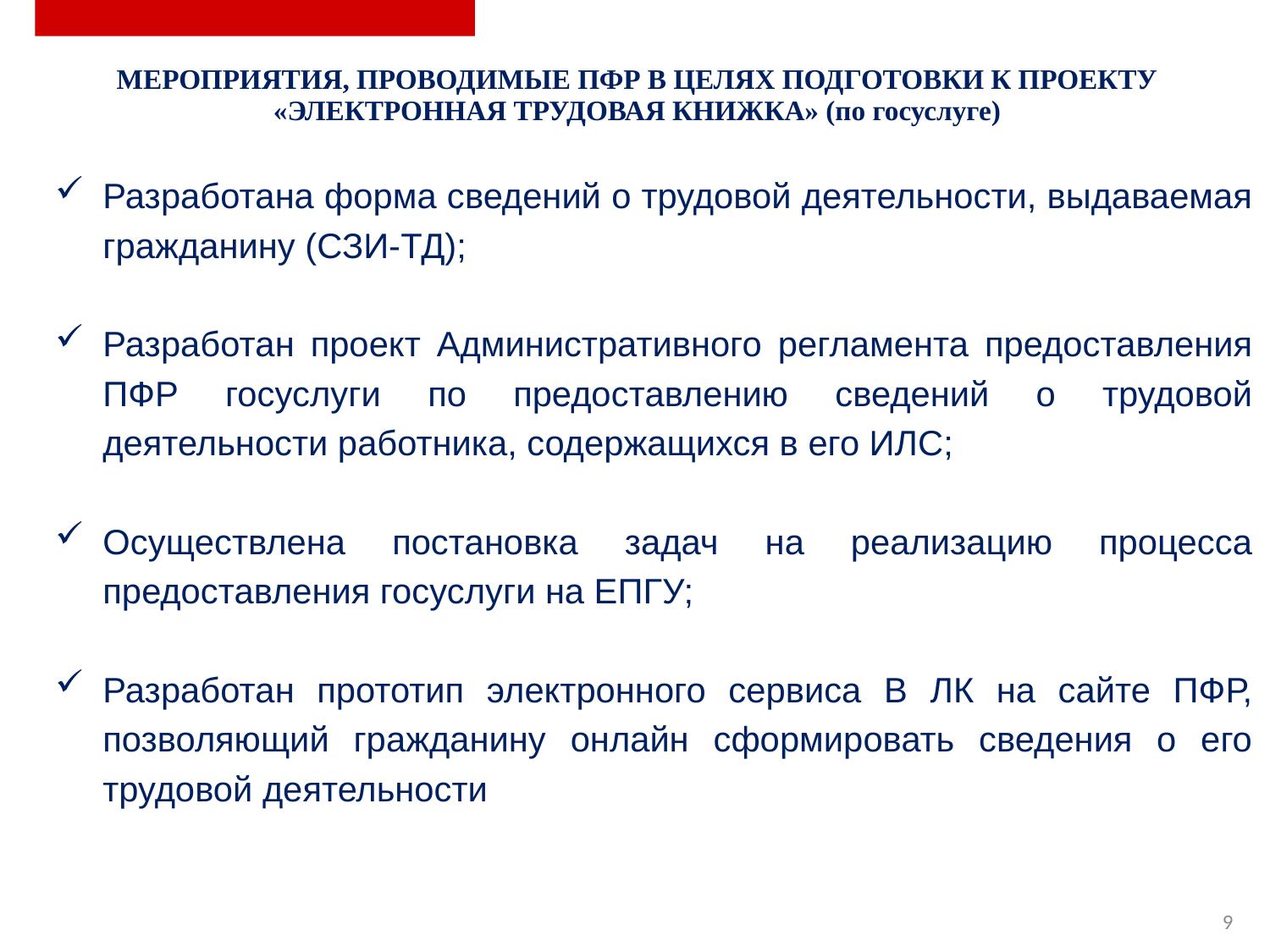

| МЕРОПРИЯТИЯ, ПРОВОДИМЫЕ ПФР В ЦЕЛЯХ ПОДГОТОВКИ К ПРОЕКТУ «ЭЛЕКТРОННАЯ ТРУДОВАЯ КНИЖКА» (по госуслуге) |
| --- |
Разработана форма сведений о трудовой деятельности, выдаваемая гражданину (СЗИ-ТД);

Разработан проект Административного регламента предоставления ПФР госуслуги по предоставлению сведений о трудовой деятельности работника, содержащихся в его ИЛС;

Осуществлена постановка задач на реализацию процесса предоставления госуслуги на ЕПГУ;

Разработан прототип электронного сервиса В ЛК на сайте ПФР, позволяющий гражданину онлайн сформировать сведения о его трудовой деятельности
9